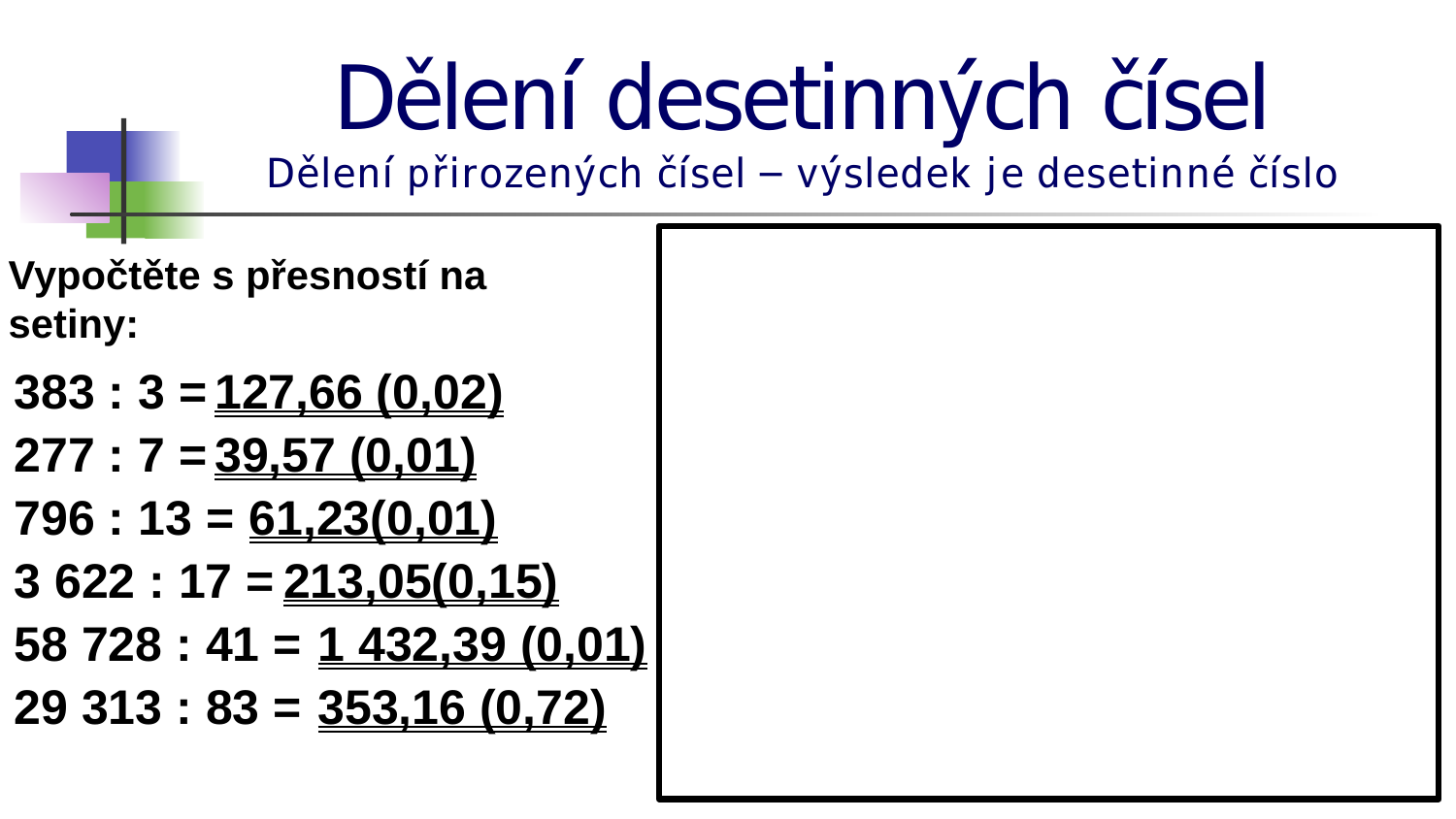

# Dělení desetinných čísel Dělení přirozených čísel – výsledek je desetinné číslo

Vypočtěte s přesností na setiny:
383 : 3 =
127,66 (0,02)
277 : 7 =
39,57 (0,01)
796 : 13 =
61,23(0,01)
3 622 : 17 =
213,05(0,15)
58 728 : 41 =
1 432,39 (0,01)
29 313 : 83 =
353,16 (0,72)